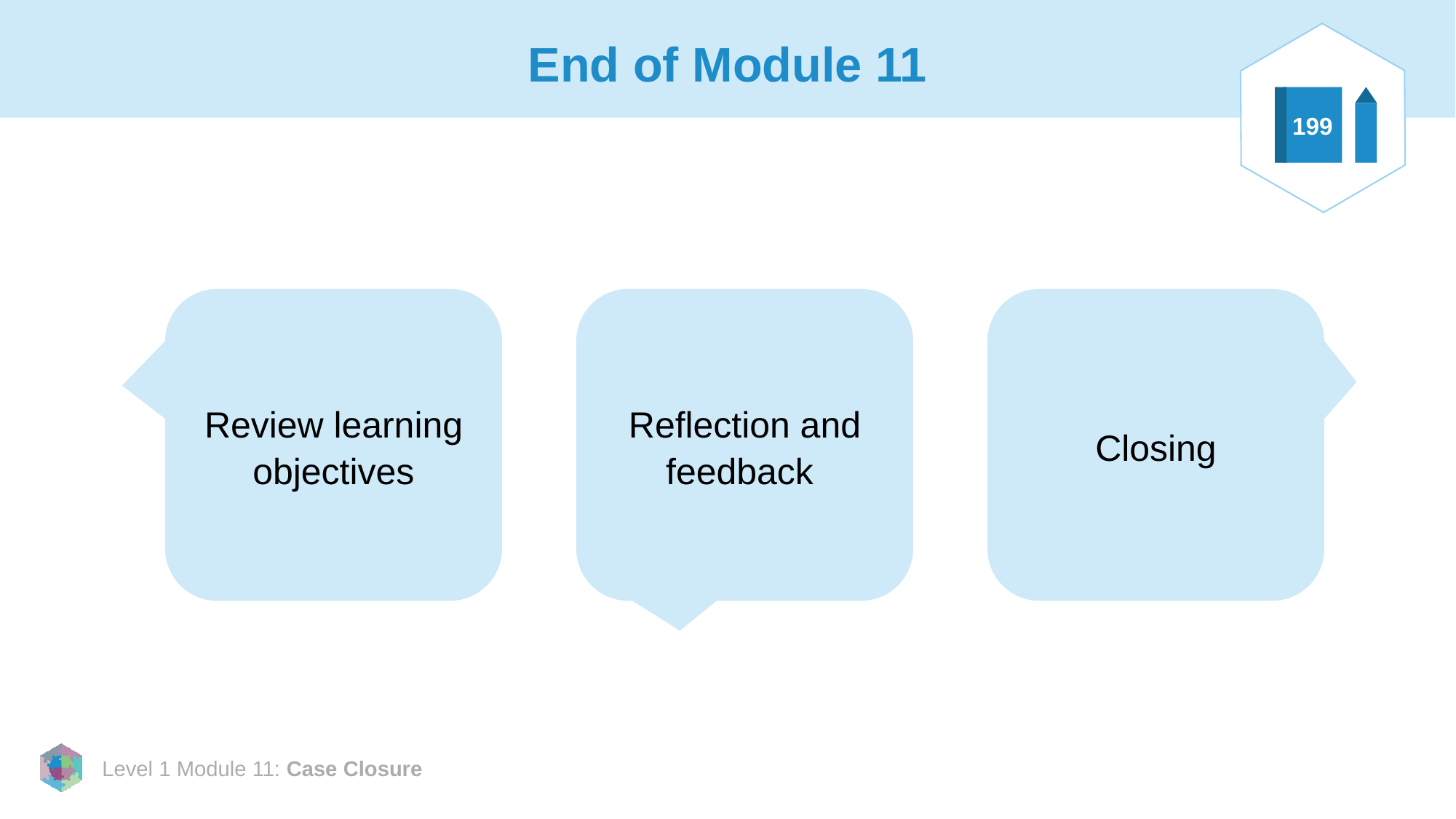

# End of Module 11

199

Review learning objectives
Reflection and feedback
Closing